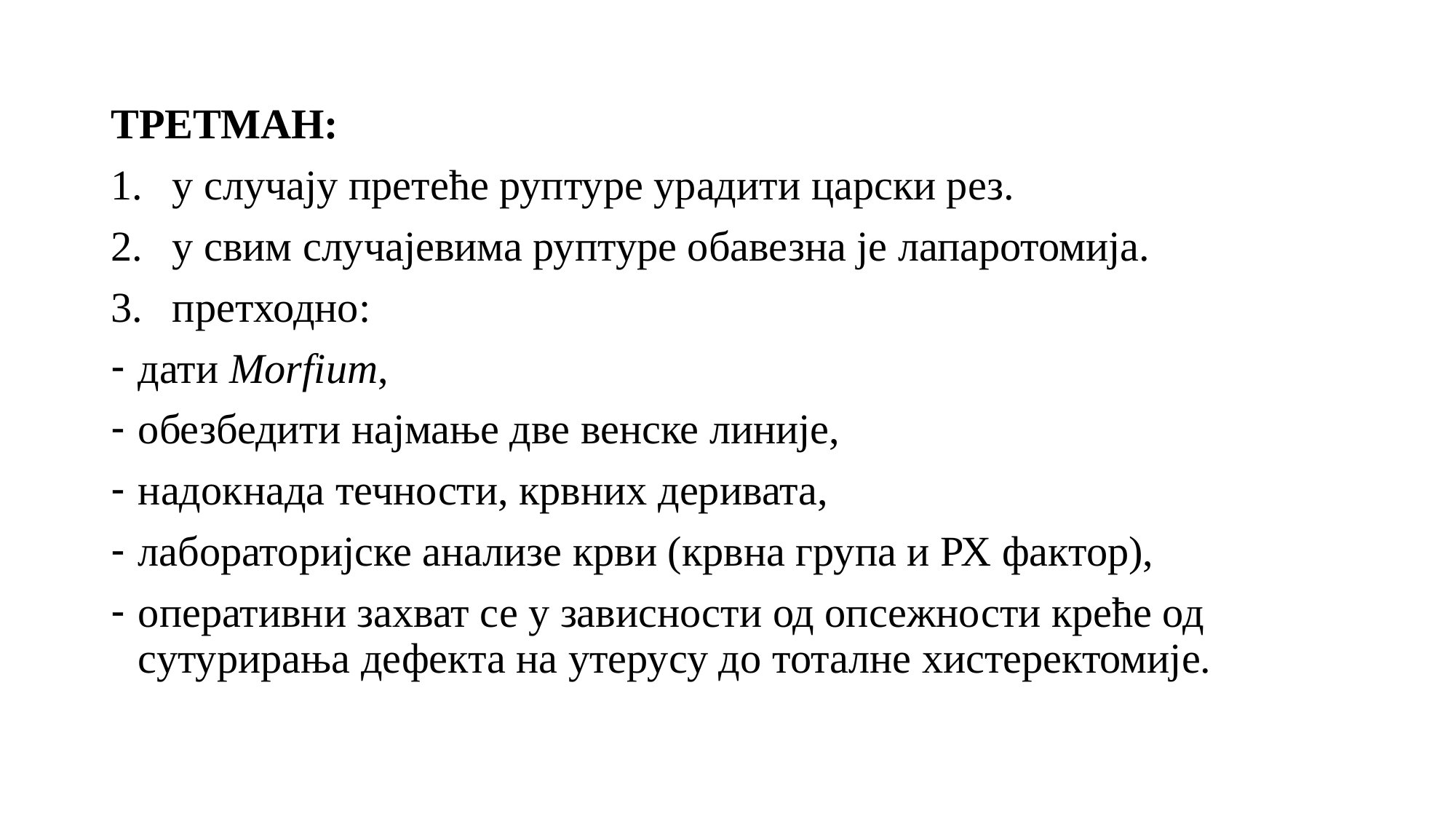

ТРЕТМАН:
у случају претеће руптуре урадити царски рез.
у свим случајевима руптуре обавезна је лапаротомија.
претходно:
дати Morfium,
обезбедити најмање две венске линије,
надокнада течности, крвних деривата,
лабораторијске анализе крви (крвна група и РХ фактор),
оперативни захват се у зависности од опсежности креће од сутурирања дефекта на утерусу до тоталне хистеректомије.